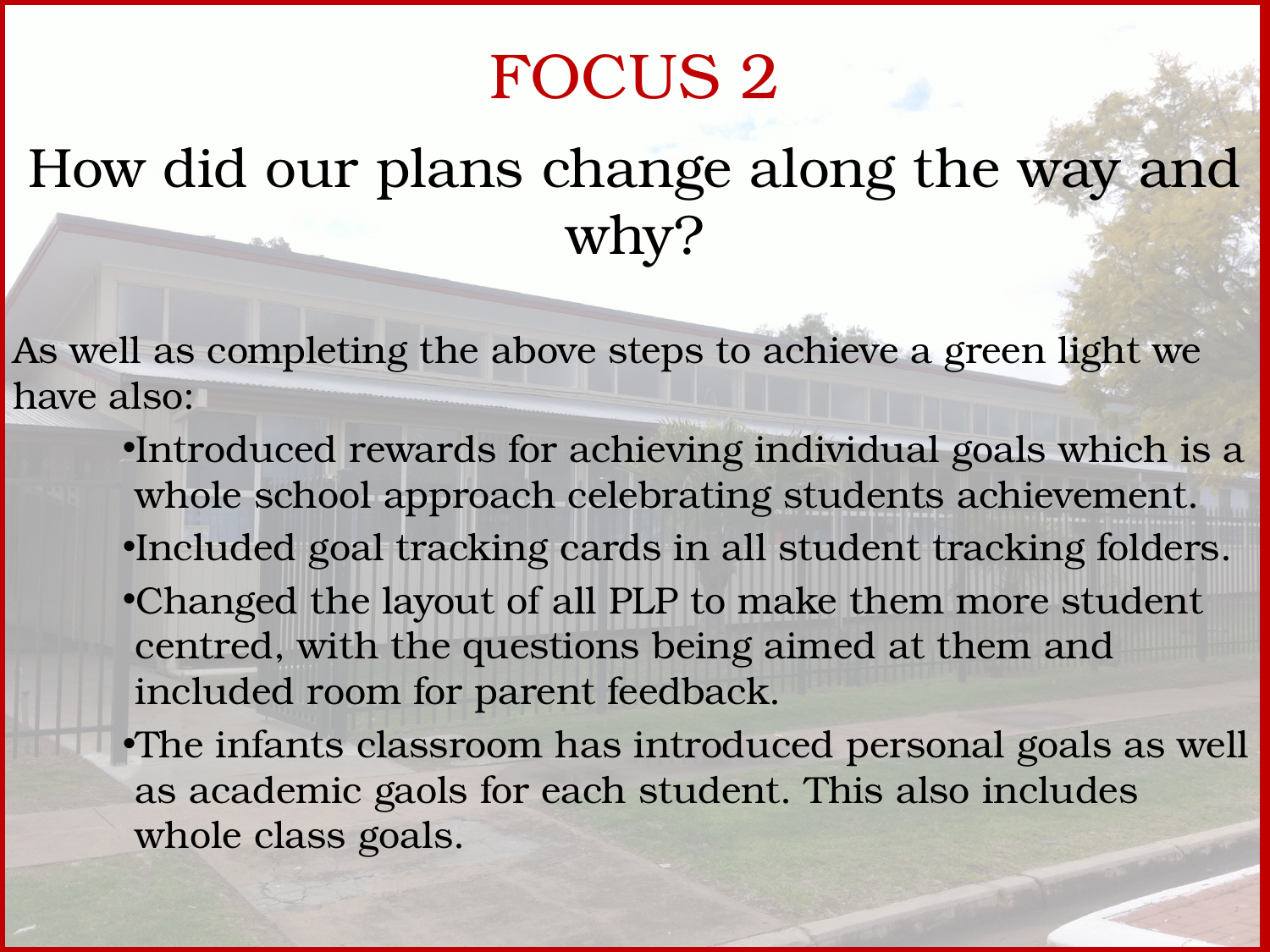

# FOCUS 2
How did our plans change along the way and why?

As well as completing the above steps to achieve a green light we have also:
Introduced rewards for achieving individual goals which is a whole school approach celebrating students achievement.
Included goal tracking cards in all student tracking folders.
Changed the layout of all PLP to make them more student centred, with the questions being aimed at them and included room for parent feedback.
The infants classroom has introduced personal goals as well as academic gaols for each student. This also includes whole class goals.